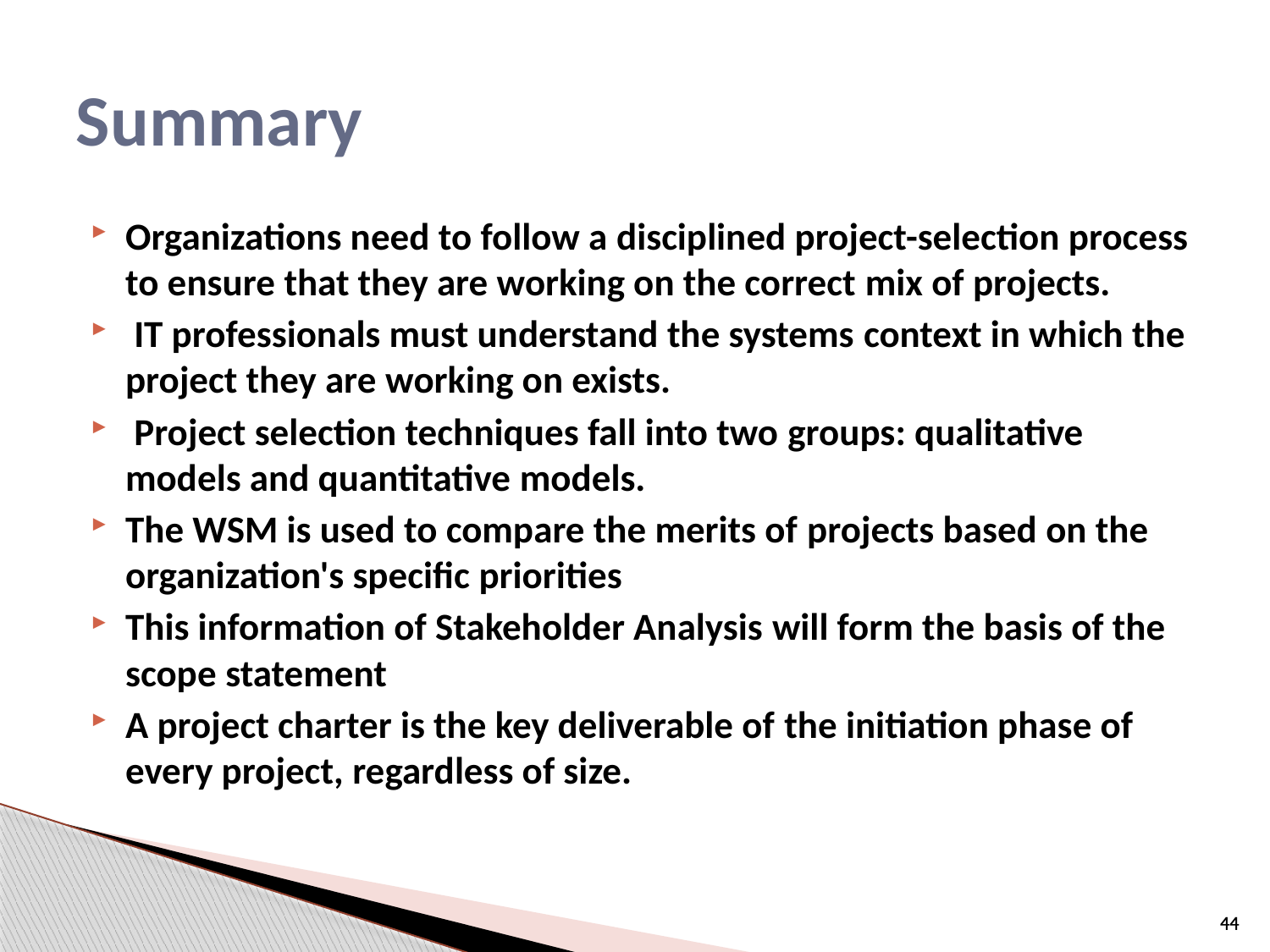

# Summary
Organizations need to follow a disciplined project-selection process to ensure that they are working on the correct mix of projects.
 IT professionals must understand the systems context in which the project they are working on exists.
 Project selection techniques fall into two groups: qualitative models and quantitative models.
The WSM is used to compare the merits of projects based on the organization's specific priorities
This information of Stakeholder Analysis will form the basis of the scope statement
A project charter is the key deliverable of the initiation phase of every project, regardless of size.

44